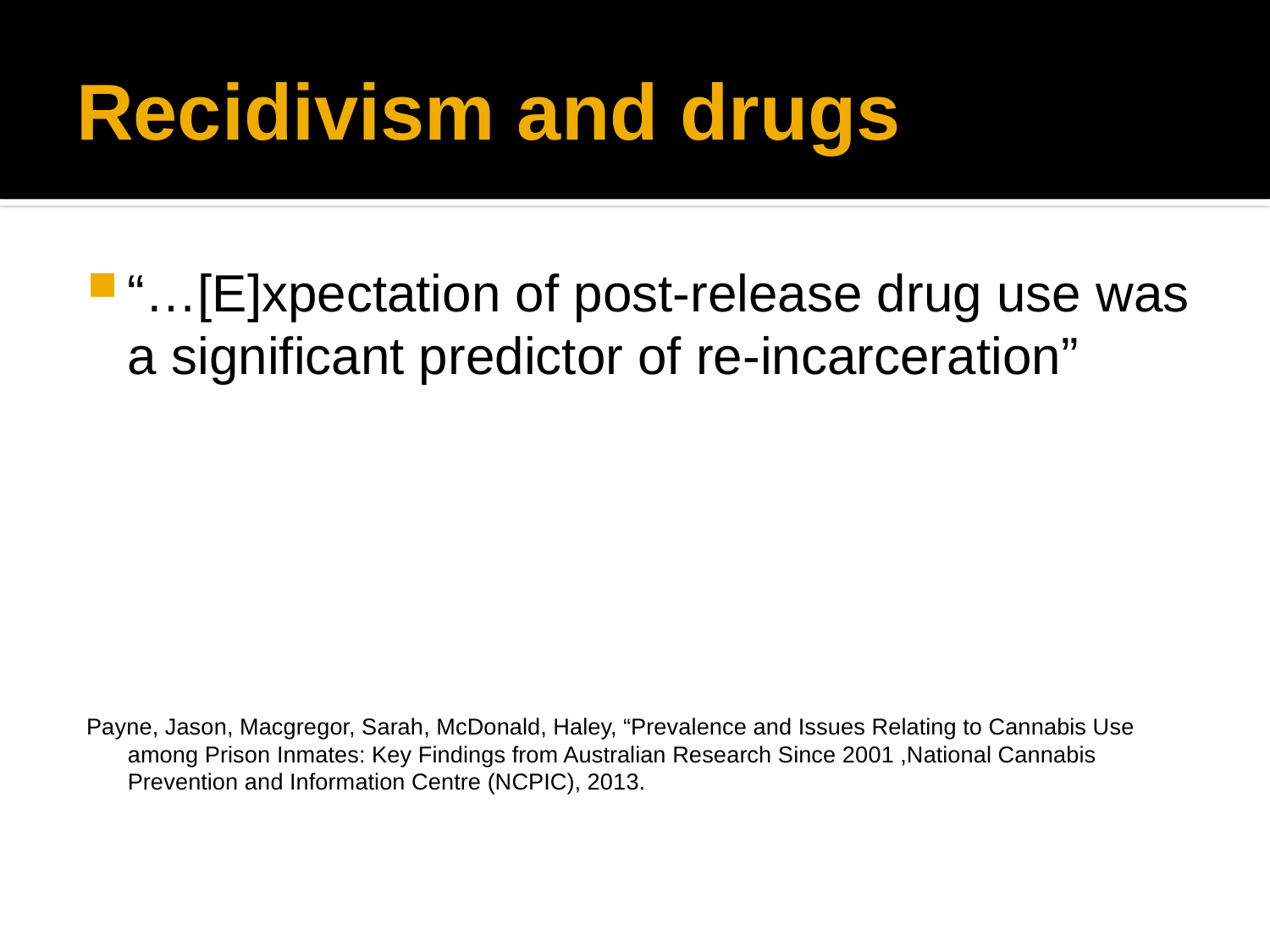

# Recidivism and drugs
“…[E]xpectation of post-release drug use was a significant predictor of re-incarceration”

Payne, Jason, Macgregor, Sarah, McDonald, Haley, “Prevalence and Issues Relating to Cannabis Use among Prison Inmates: Key Findings from Australian Research Since 2001 ,National Cannabis Prevention and Information Centre (NCPIC), 2013.